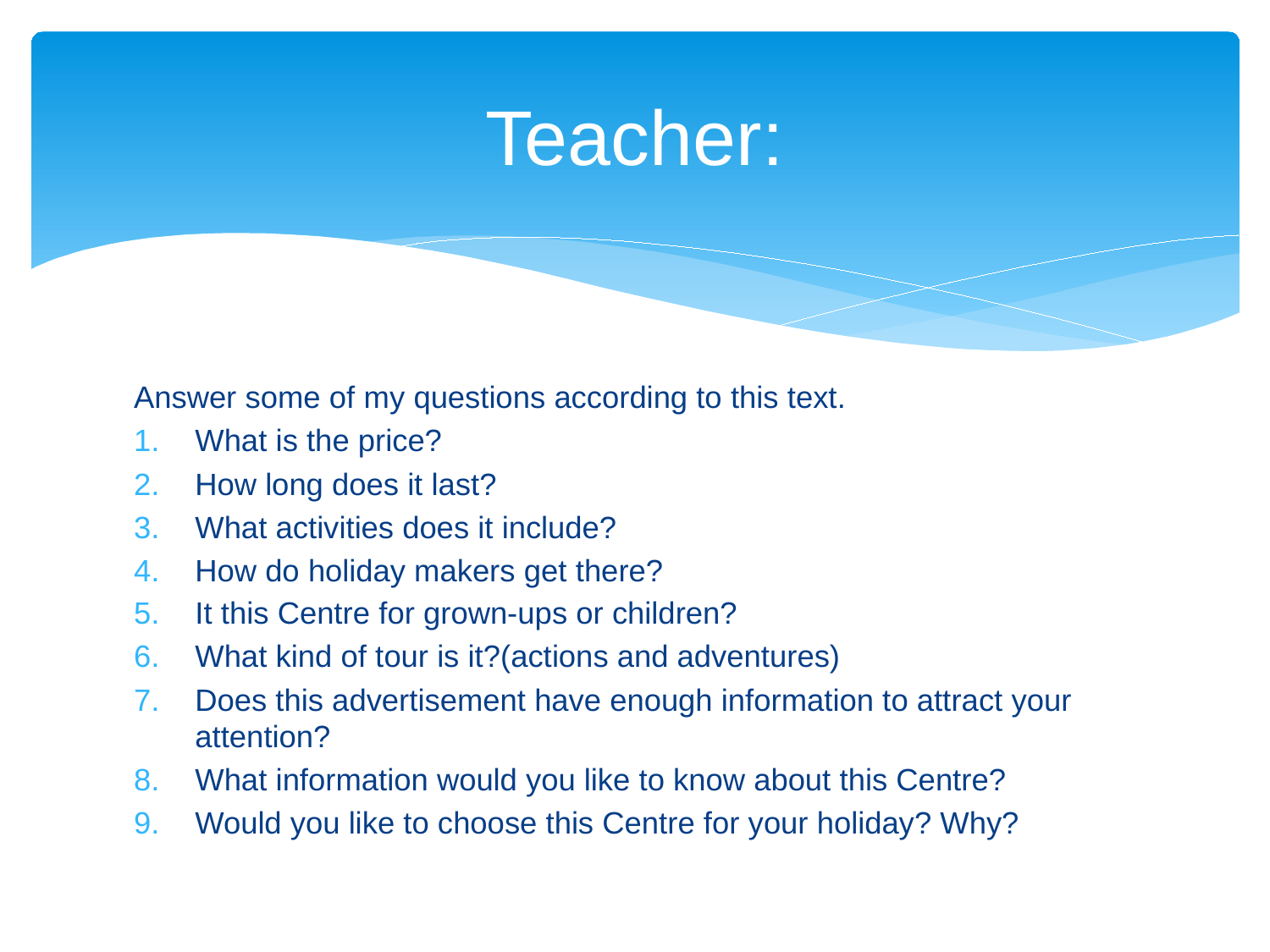

# Teacher:
Answer some of my questions according to this text.
What is the price?
How long does it last?
What activities does it include?
How do holiday makers get there?
It this Centre for grown-ups or children?
What kind of tour is it?(actions and adventures)
Does this advertisement have enough information to attract your attention?
What information would you like to know about this Centre?
Would you like to choose this Centre for your holiday? Why?